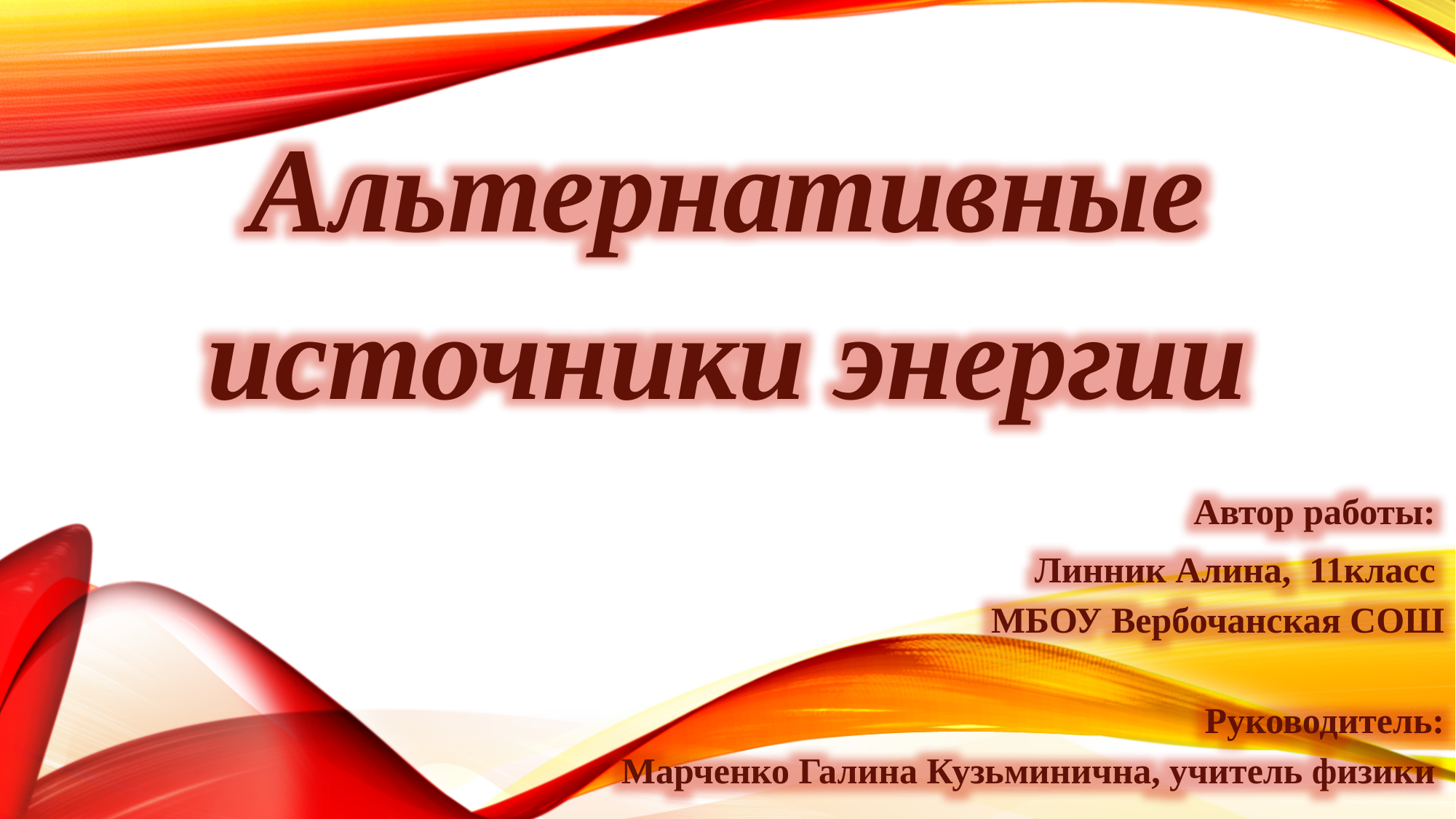

Альтернативные источники энергии

  Автор работы:
Линник Алина,  11класс
 МБОУ Вербочанская СОШ

Руководитель:
 Марченко Галина Кузьминична, учитель физики